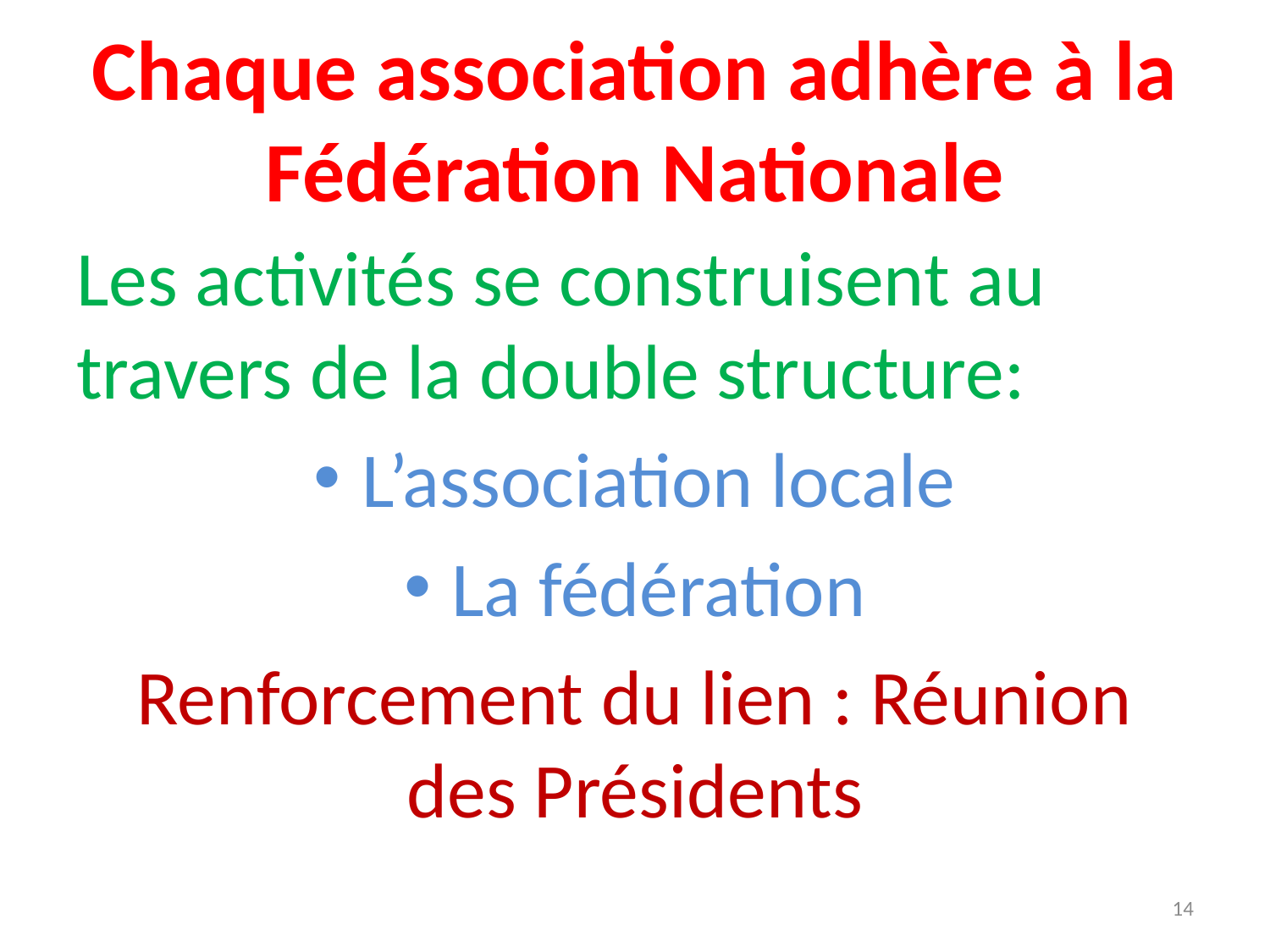

# Chaque association adhère à la Fédération Nationale
Les activités se construisent au travers de la double structure:
L’association locale
La fédération
Renforcement du lien : Réunion des Présidents
14